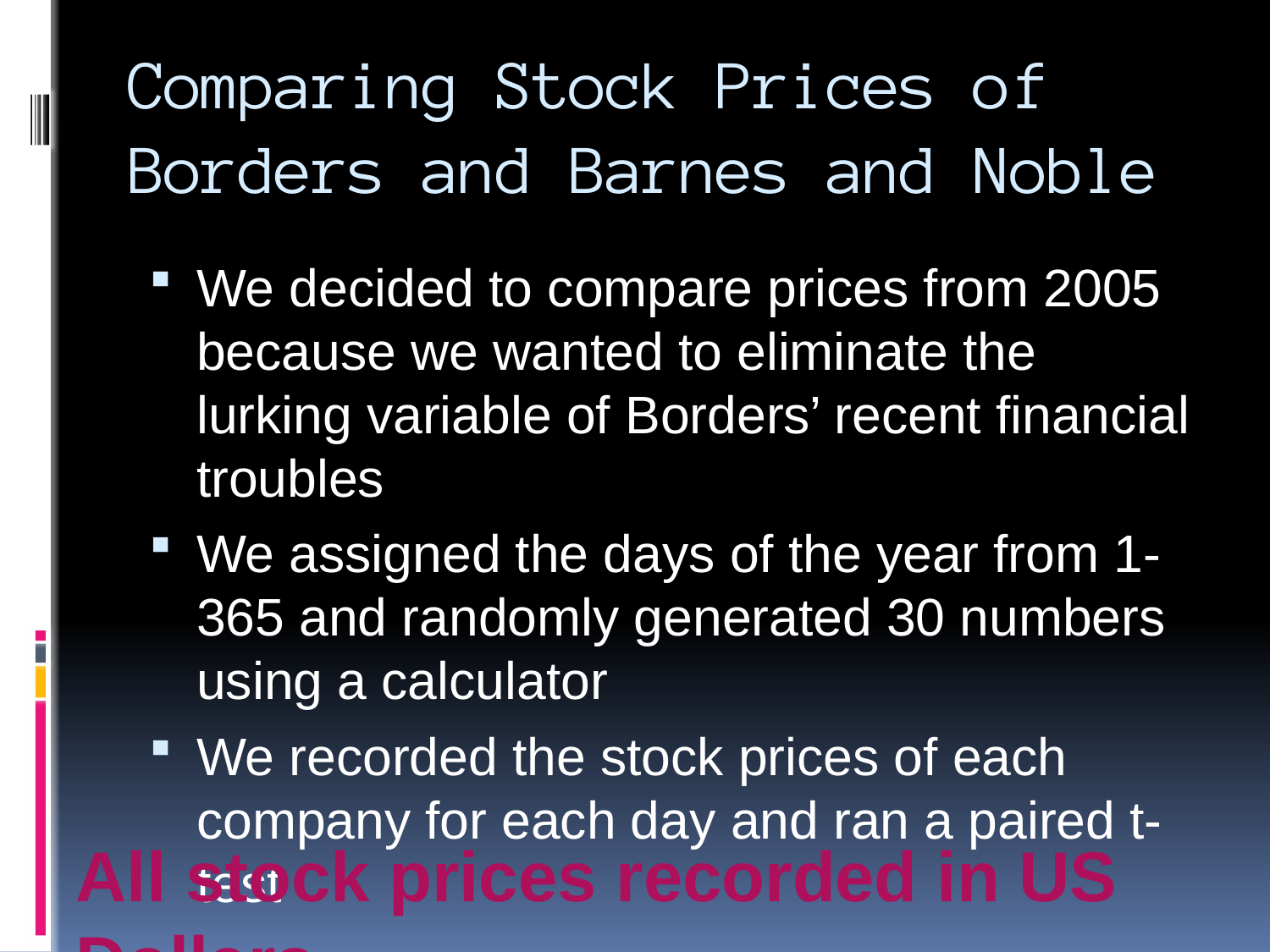

# Comparing Stock Prices of Borders and Barnes and Noble
We decided to compare prices from 2005 because we wanted to eliminate the lurking variable of Borders’ recent financial troubles
We assigned the days of the year from 1-365 and randomly generated 30 numbers using a calculator
We recorded the stock prices of each company for each day and ran a paired t-test
All stock prices recorded in US Dollars